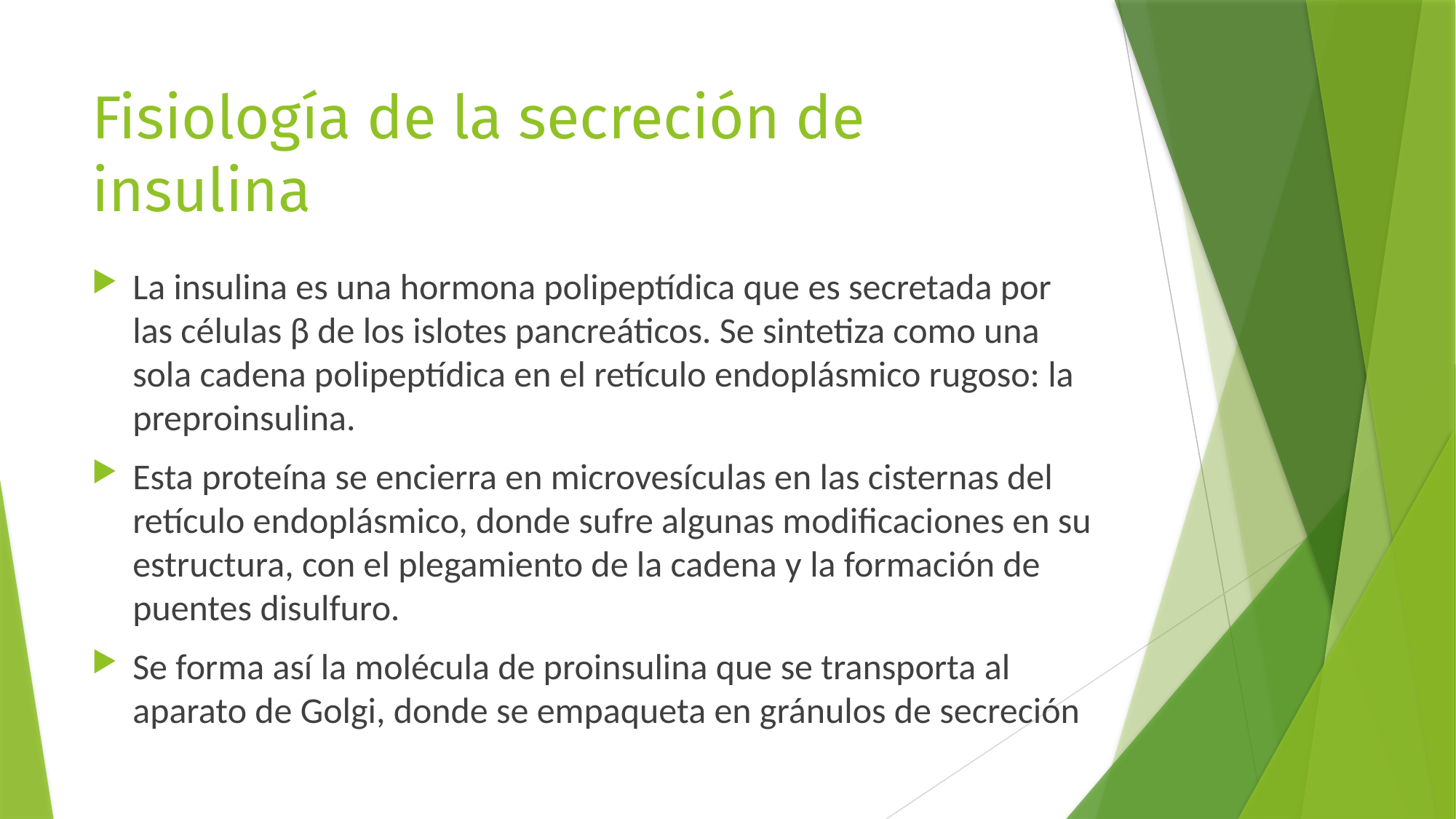

# Fisiología de la secreción de insulina
La insulina es una hormona polipeptídica que es secretada por las células β de los islotes pancreáticos. Se sintetiza como una sola cadena polipeptídica en el retículo endoplásmico rugoso: la preproinsulina.
Esta proteína se encierra en microvesículas en las cisternas del retículo endoplásmico, donde sufre algunas modificaciones en su estructura, con el plegamiento de la cadena y la formación de puentes disulfuro.
Se forma así la molécula de proinsulina que se transporta al aparato de Golgi, donde se empaqueta en gránulos de secreción